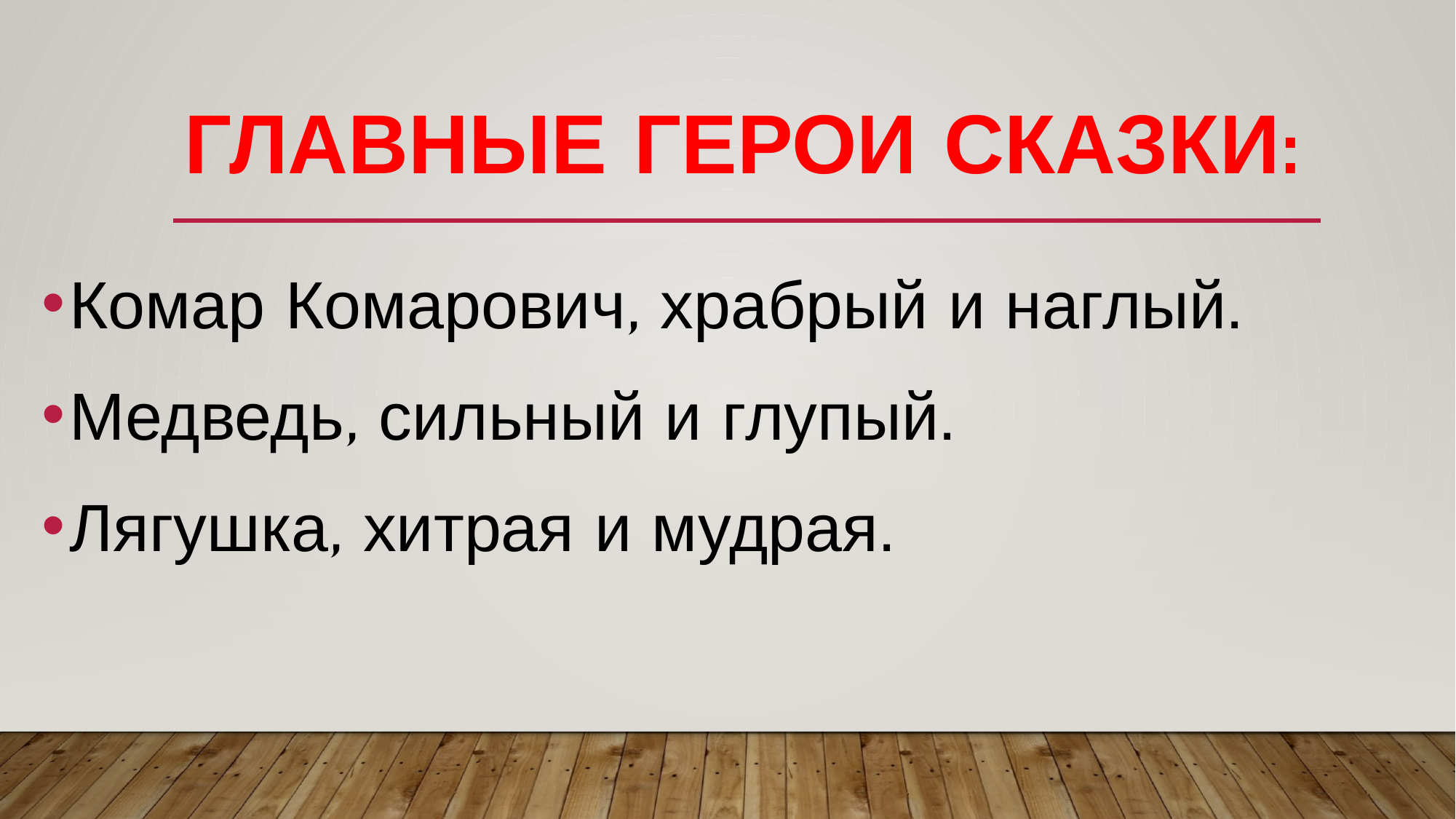

# Главные герои сказки:
Комар Комарович, храбрый и наглый.
Медведь, сильный и глупый.
Лягушка, хитрая и мудрая.